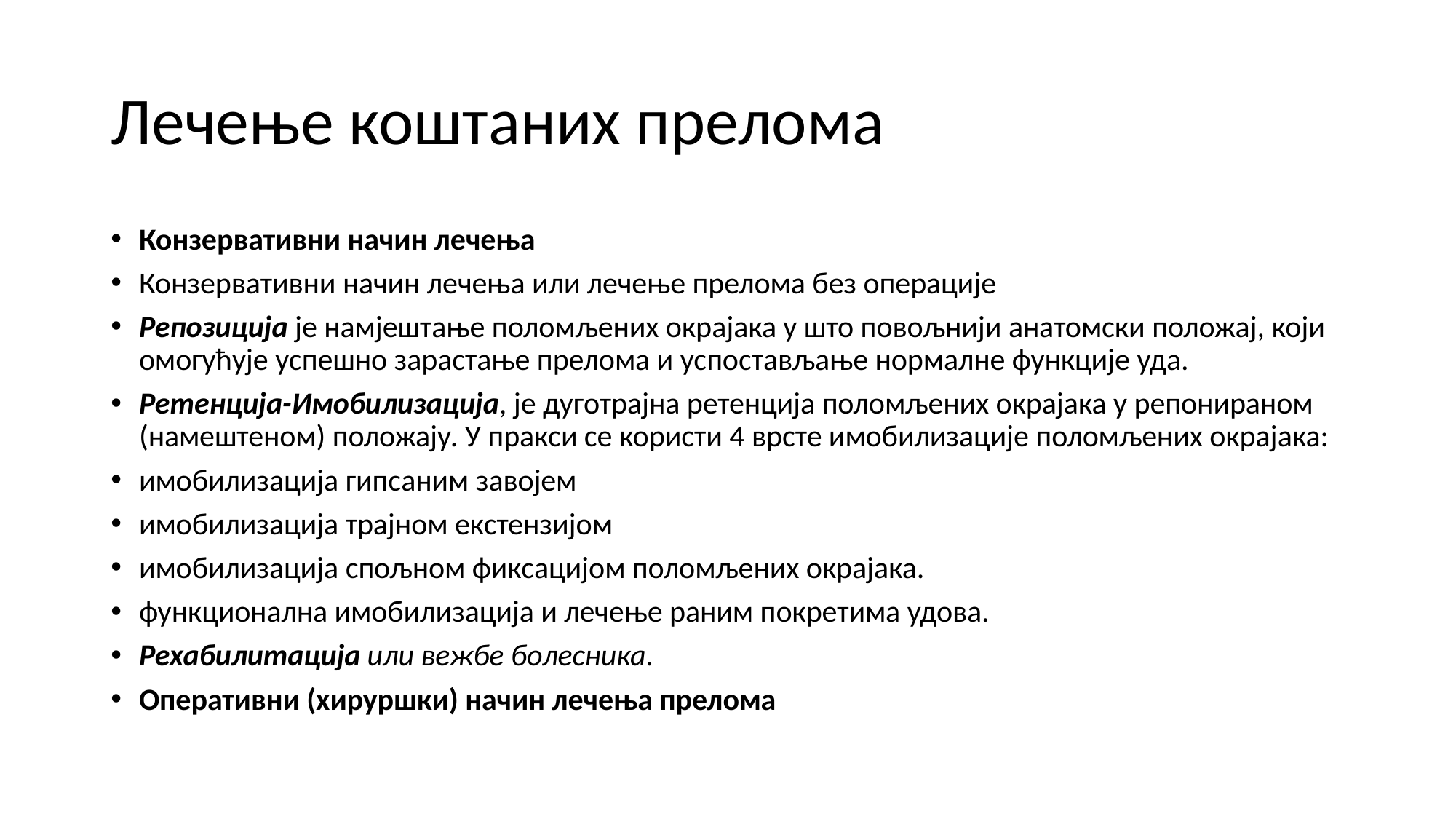

# Лечење коштаних прелома
Конзервативни начин лечења
Конзервативни начин лечења или лечење прелома без операције
Репозиција је намјештање поломљених окрајака у што повољнији анатомски положај, који омогућује успешно зарастање прелома и успостављање нормалне функције уда.
Ретенција-Имобилизација, је дуготрајна ретенција поломљених окрајака у репонираном (намештеном) положају. У пракси се користи 4 врсте имобилизације поломљених окрајака:
имобилизација гипсаним завојем
имобилизација трајном екстензијом
имобилизација спољном фиксацијом поломљених окрајака.
функционална имобилизација и лечење раним покретима удова.
Рехабилитација или вежбе болесника.
Оперативни (хируршки) начин лечења прелома